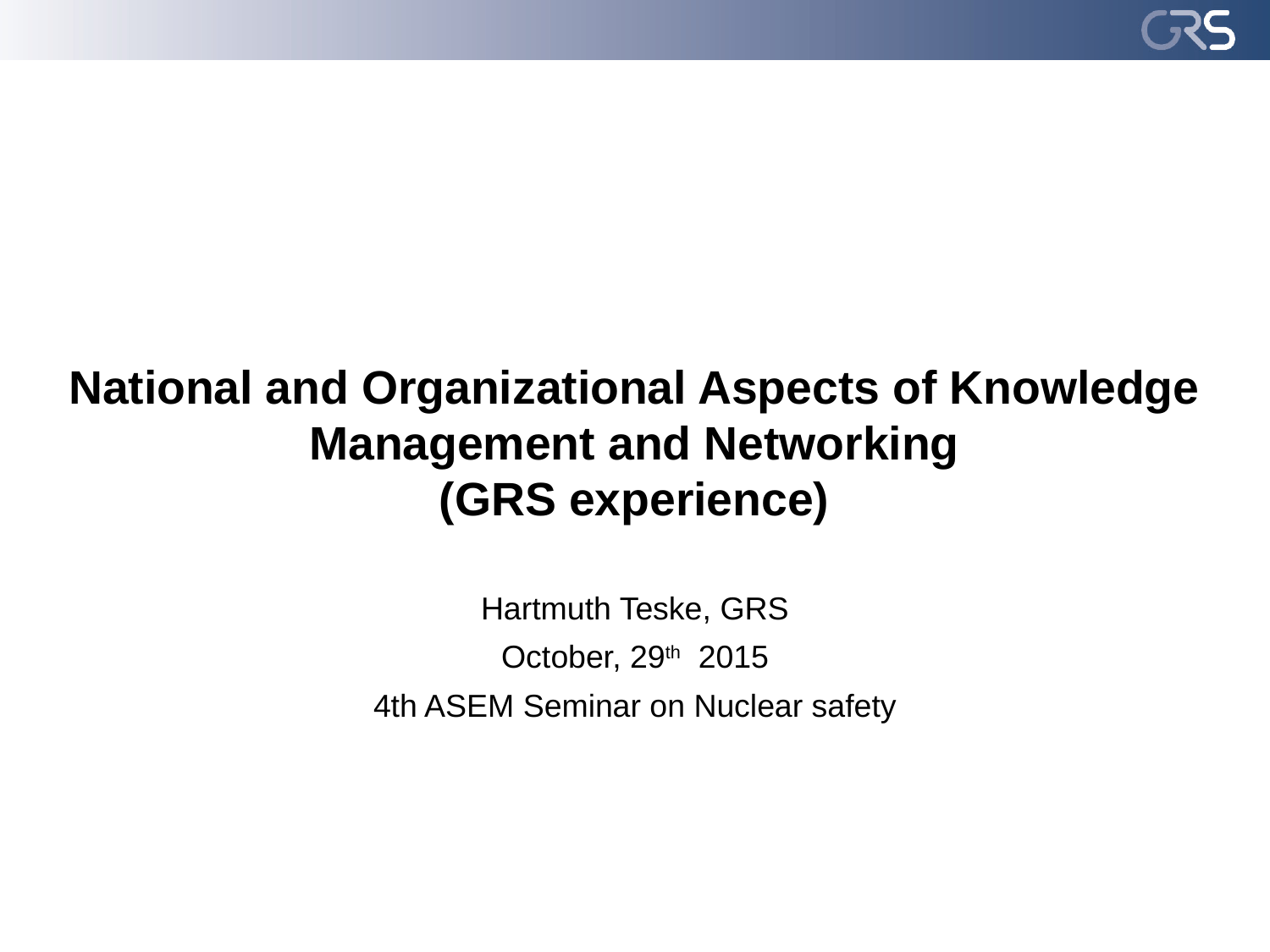

# National and Organizational Aspects of Knowledge Management and Networking (GRS experience)

Hartmuth Teske, GRS
October, 29th  2015
4th ASEM Seminar on Nuclear safety